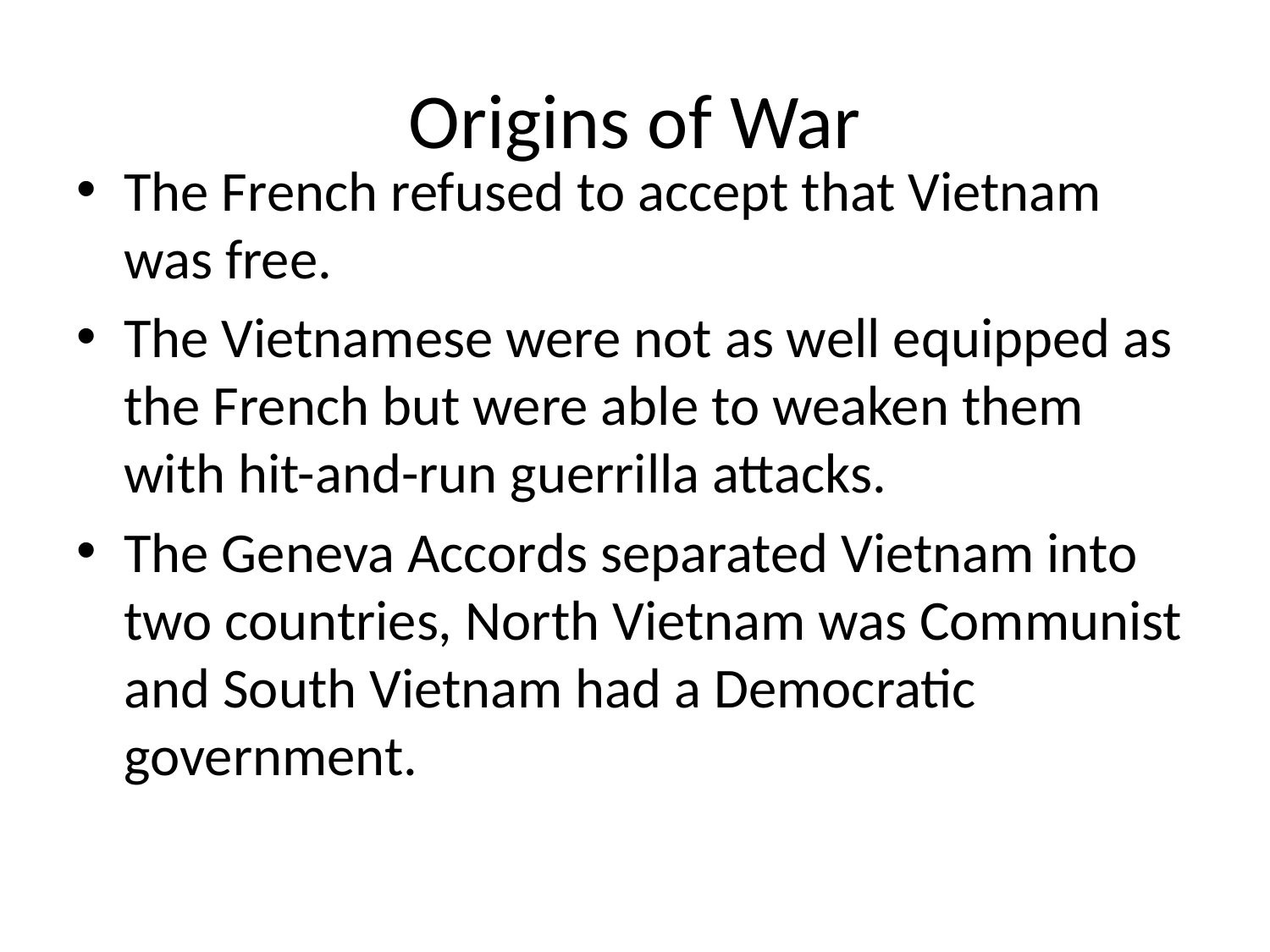

# Origins of War
The French refused to accept that Vietnam was free.
The Vietnamese were not as well equipped as the French but were able to weaken them with hit-and-run guerrilla attacks.
The Geneva Accords separated Vietnam into two countries, North Vietnam was Communist and South Vietnam had a Democratic government.